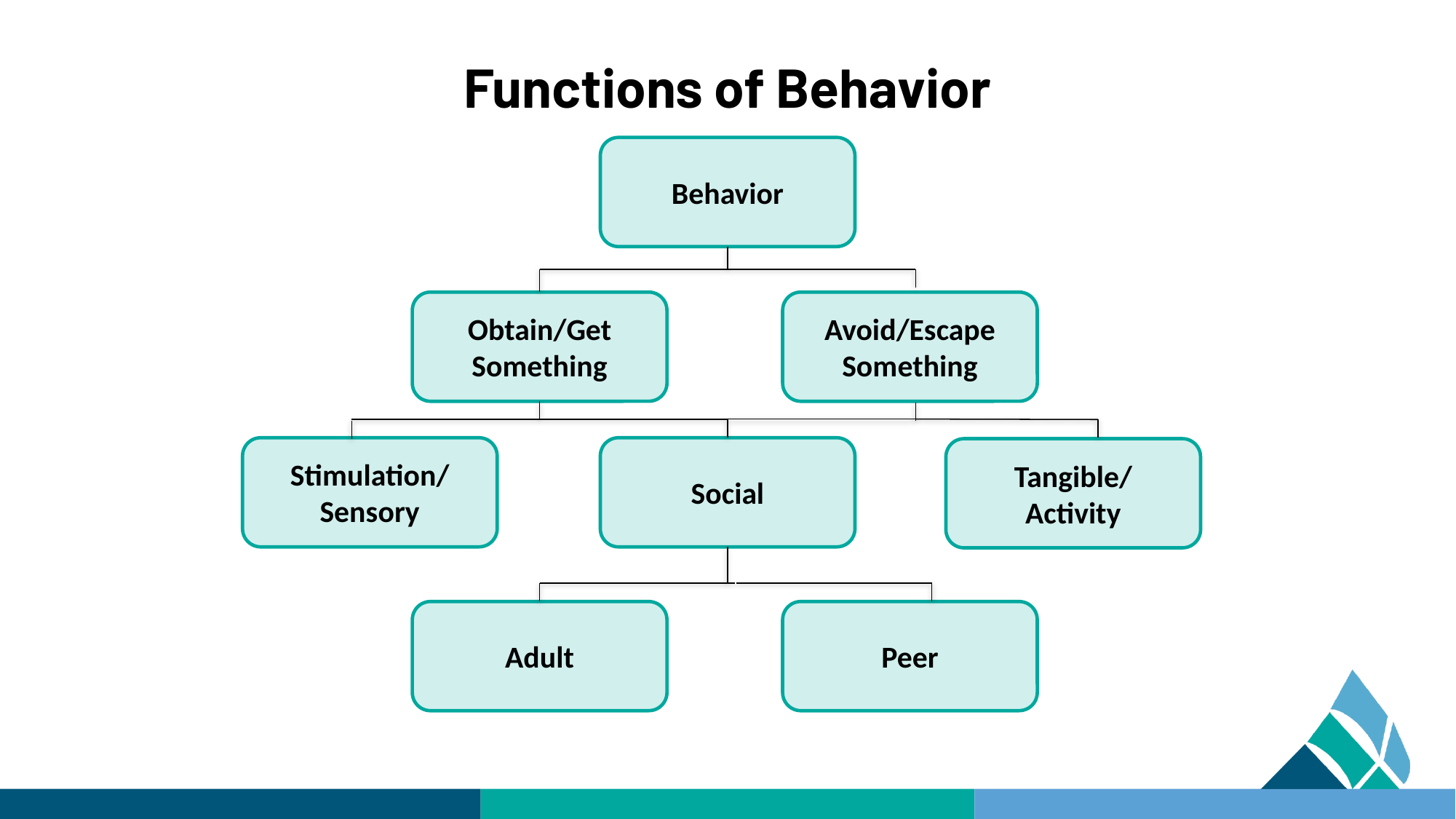

# Functions of Behavior
Behavior
Obtain/Get
Something
Avoid/Escape Something
Stimulation/
Sensory
Social
Tangible/
Activity
Adult
Peer